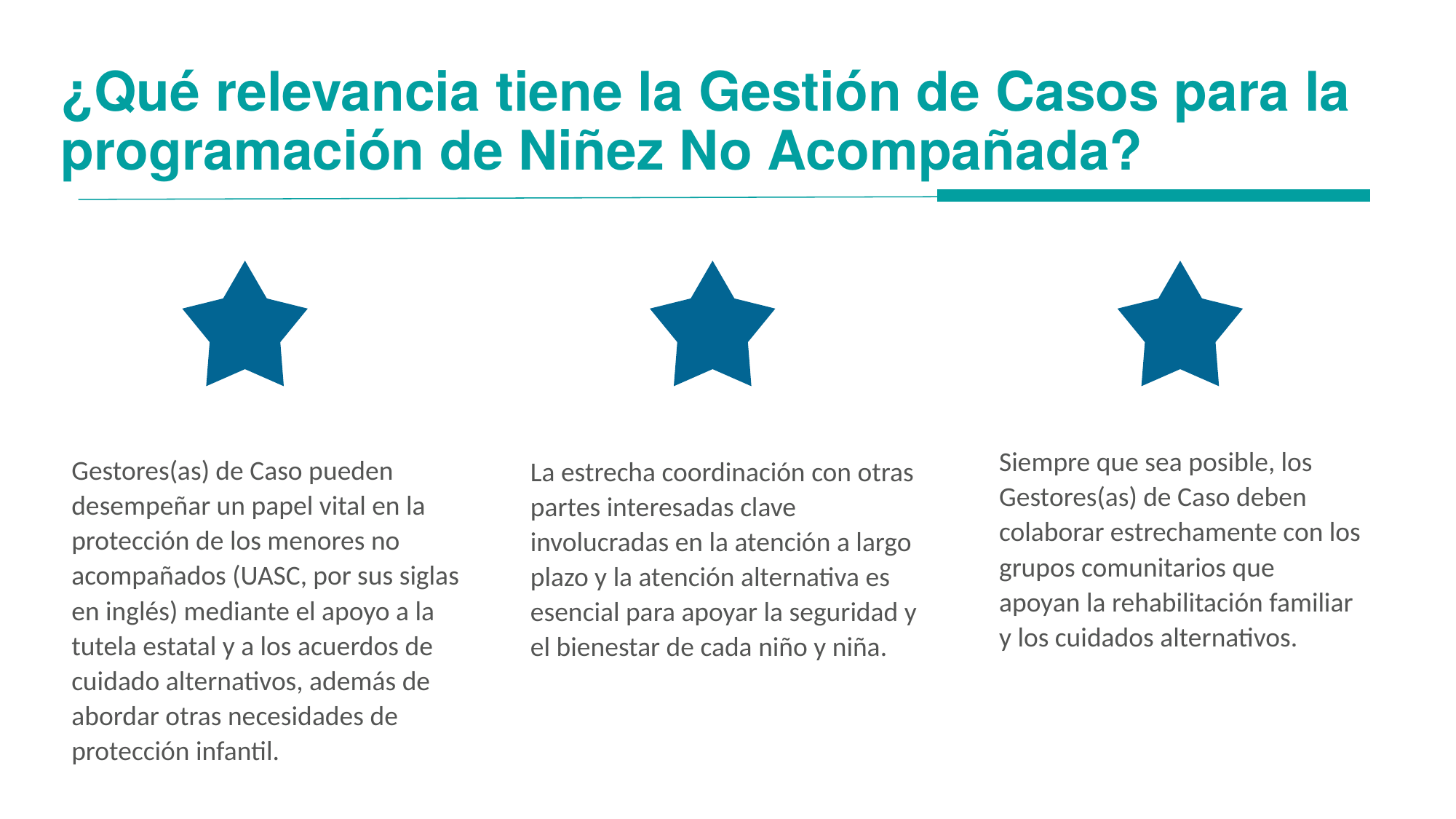

# ¿Qué relevancia tiene la Gestión de Casos para la programación de Niñez No Acompañada?

Siempre que sea posible, los Gestores(as) de Caso deben colaborar estrechamente con los grupos comunitarios que apoyan la rehabilitación familiar y los cuidados alternativos.
Gestores(as) de Caso pueden desempeñar un papel vital en la protección de los menores no acompañados (UASC, por sus siglas en inglés) mediante el apoyo a la tutela estatal y a los acuerdos de cuidado alternativos, además de abordar otras necesidades de protección infantil.
La estrecha coordinación con otras partes interesadas clave involucradas en la atención a largo plazo y la atención alternativa es esencial para apoyar la seguridad y el bienestar de cada niño y niña.